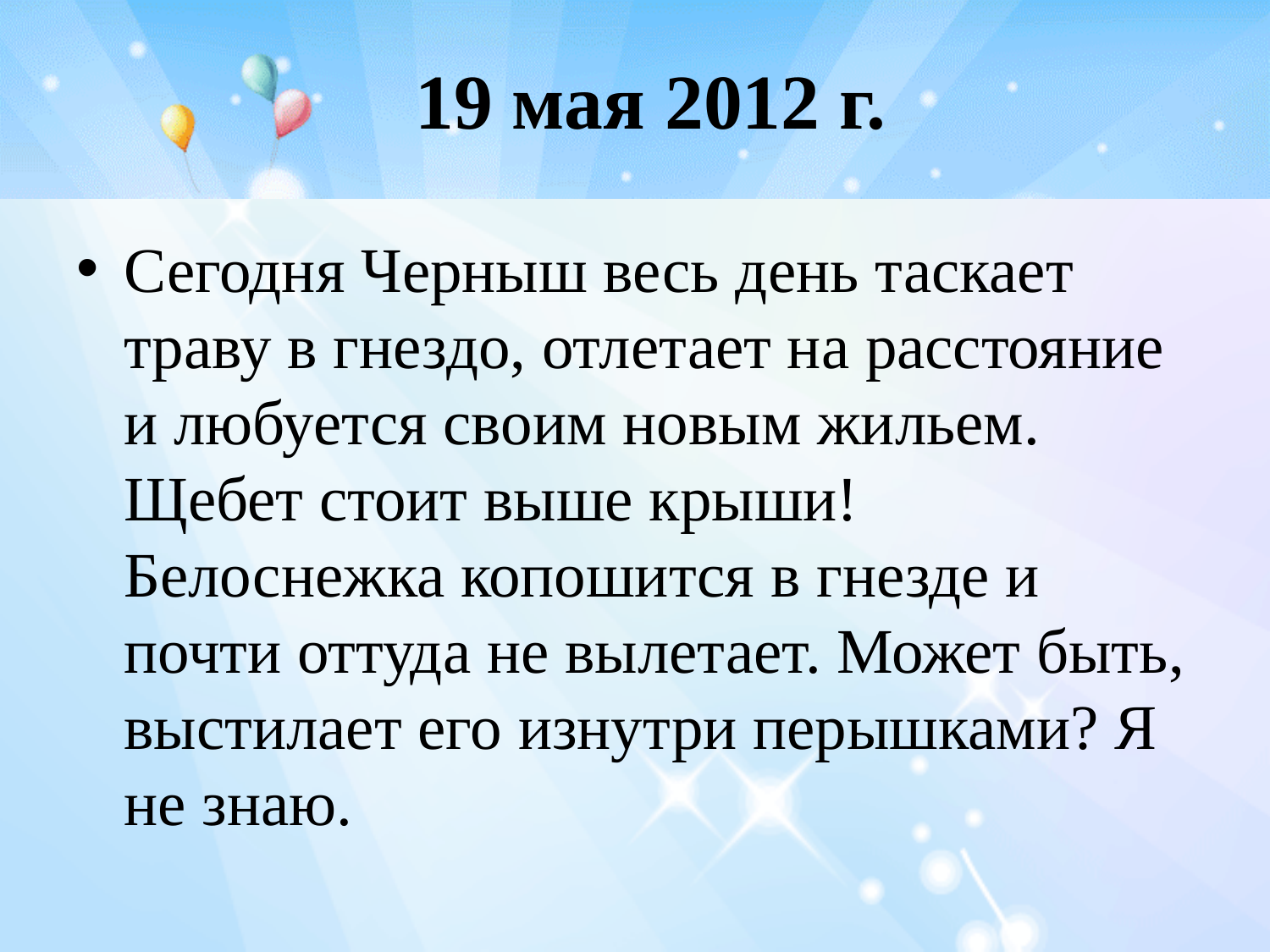

# 19 мая 2012 г.
Сегодня Черныш весь день таскает траву в гнездо, отлетает на расстояние и любуется своим новым жильем. Щебет стоит выше крыши! Белоснежка копошится в гнезде и почти оттуда не вылетает. Может быть, выстилает его изнутри перышками? Я не знаю.